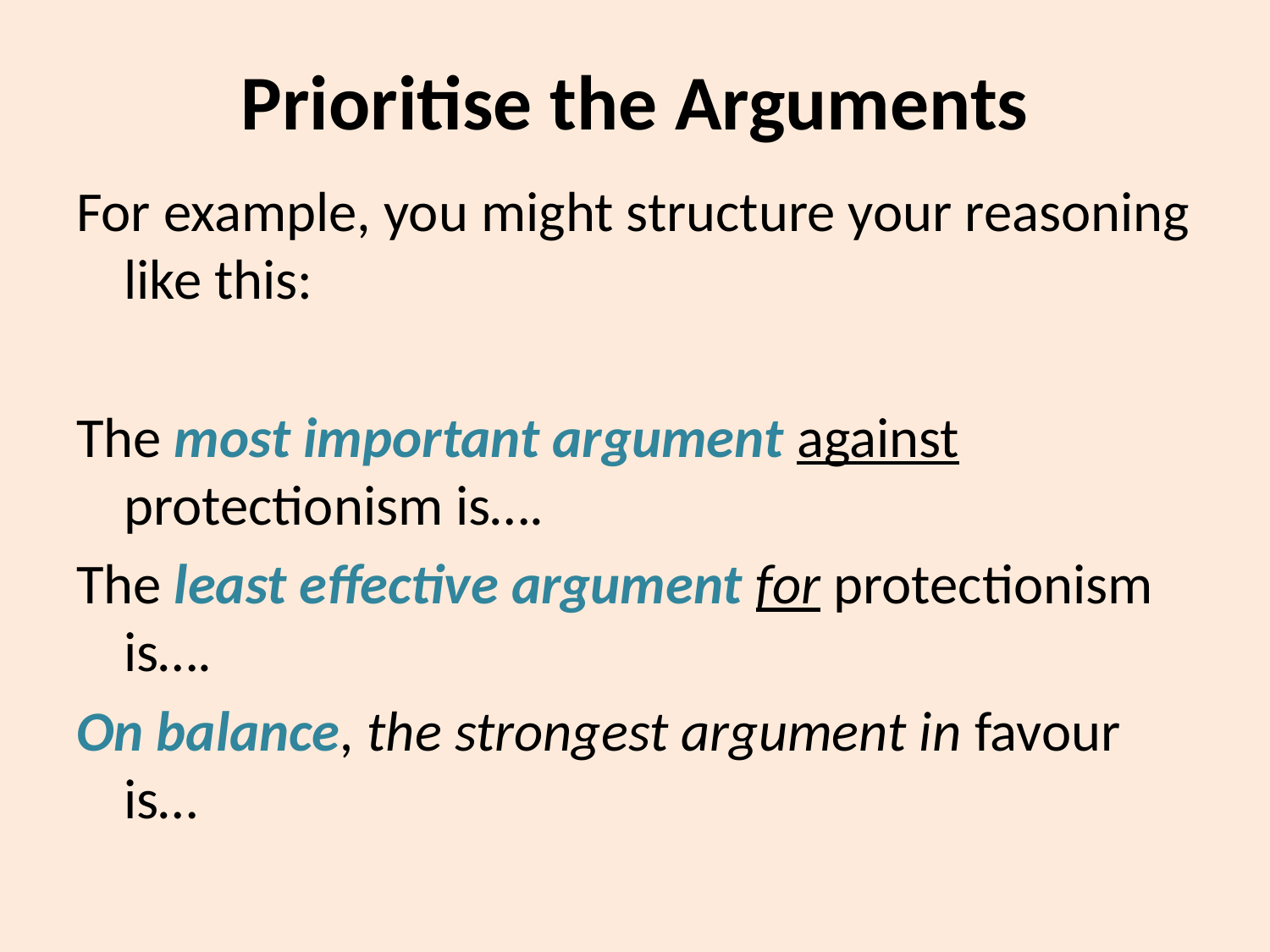

# Prioritise the Arguments
For example, you might structure your reasoning like this:

The most important argument against protectionism is….
The least effective argument for protectionism is….
On balance, the strongest argument in favour is…